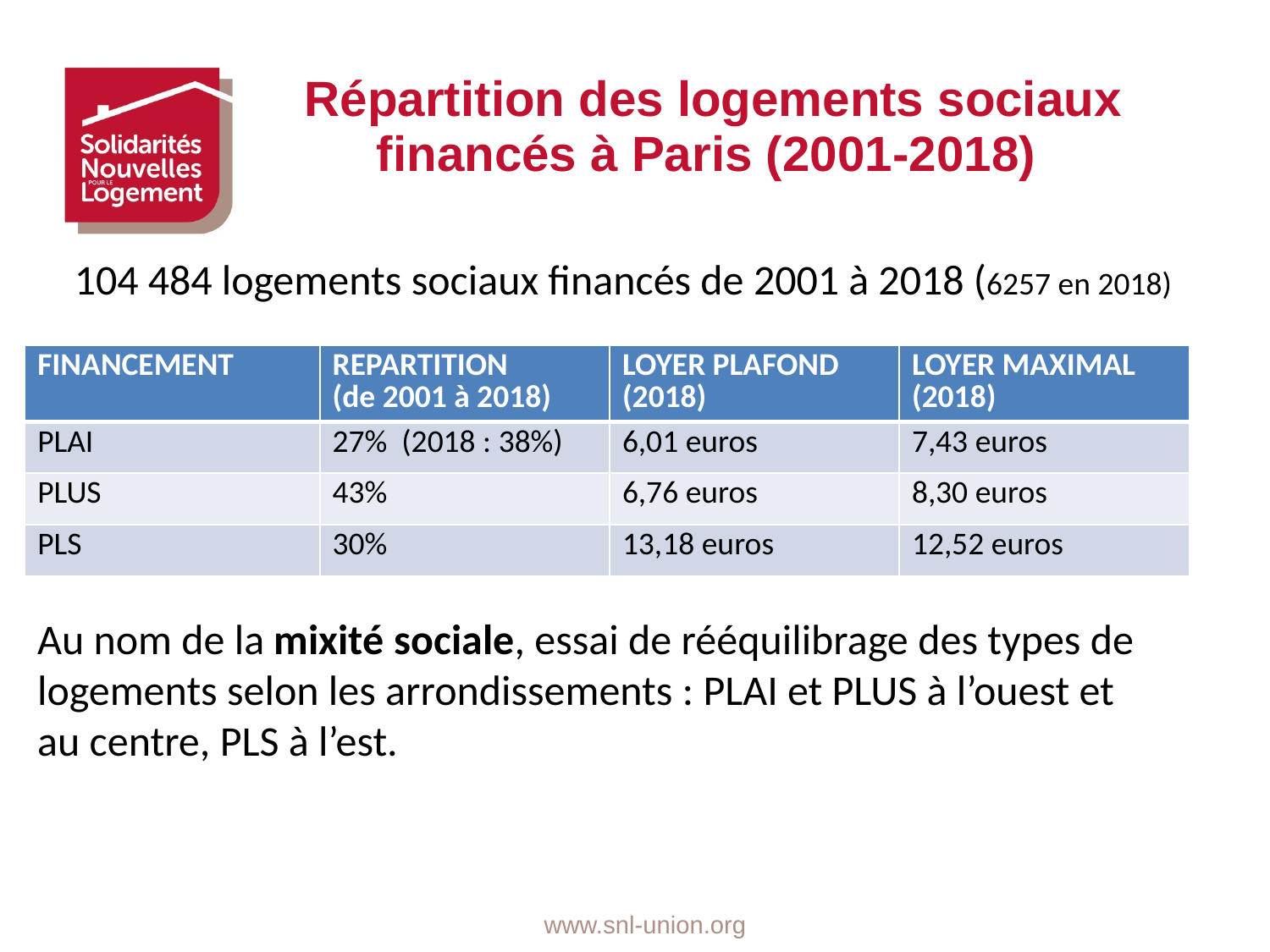

# Répartition des logements sociaux financés à Paris (2001-2018)
104 484 logements sociaux financés de 2001 à 2018 (6257 en 2018)
| FINANCEMENT | REPARTITION (de 2001 à 2018) | LOYER PLAFOND (2018) | LOYER MAXIMAL (2018) |
| --- | --- | --- | --- |
| PLAI | 27% (2018 : 38%) | 6,01 euros | 7,43 euros |
| PLUS | 43% | 6,76 euros | 8,30 euros |
| PLS | 30% | 13,18 euros | 12,52 euros |
Au nom de la mixité sociale, essai de rééquilibrage des types de logements selon les arrondissements : PLAI et PLUS à l’ouest et au centre, PLS à l’est.